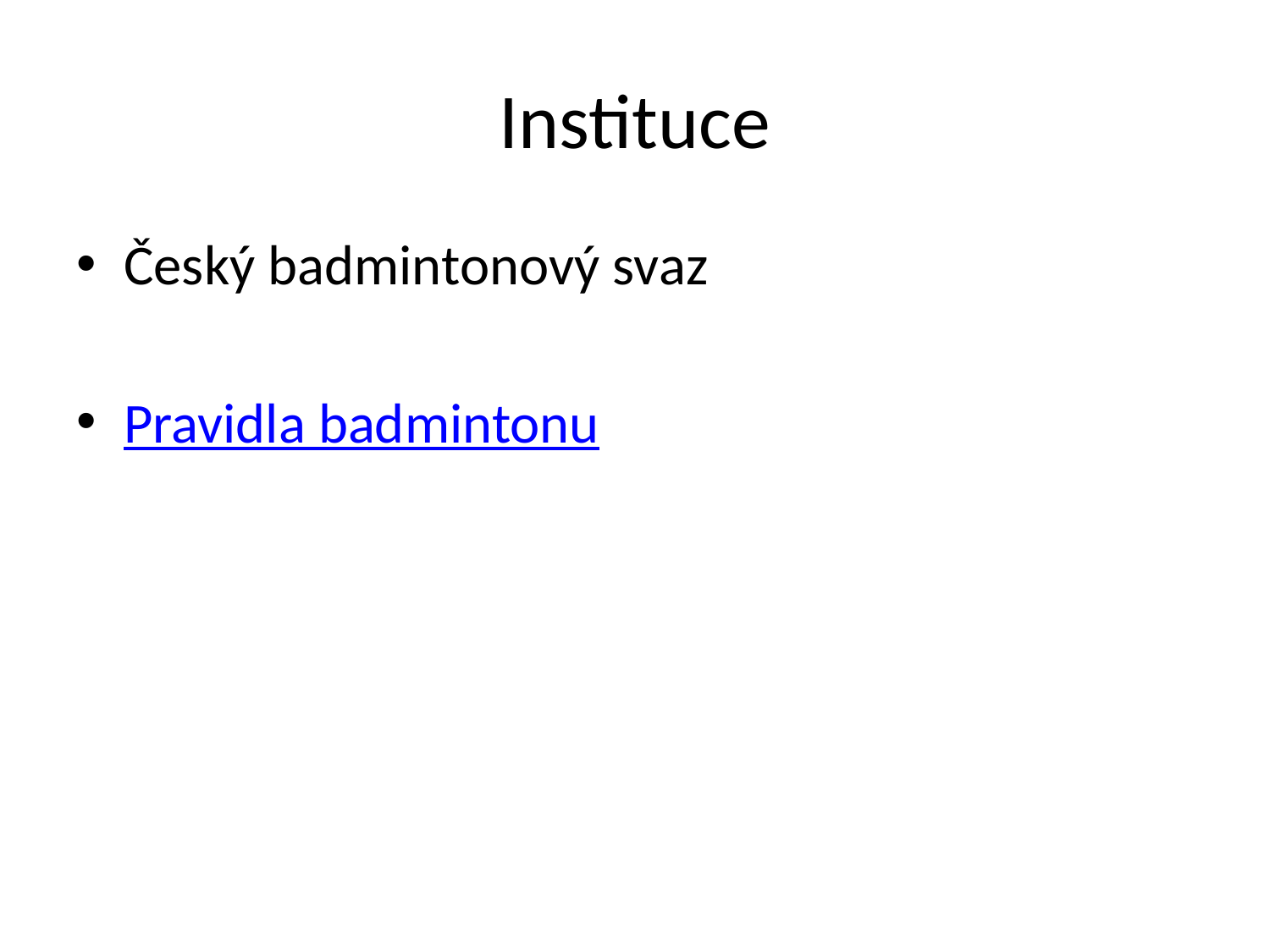

# Instituce
Český badmintonový svaz

Pravidla badmintonu